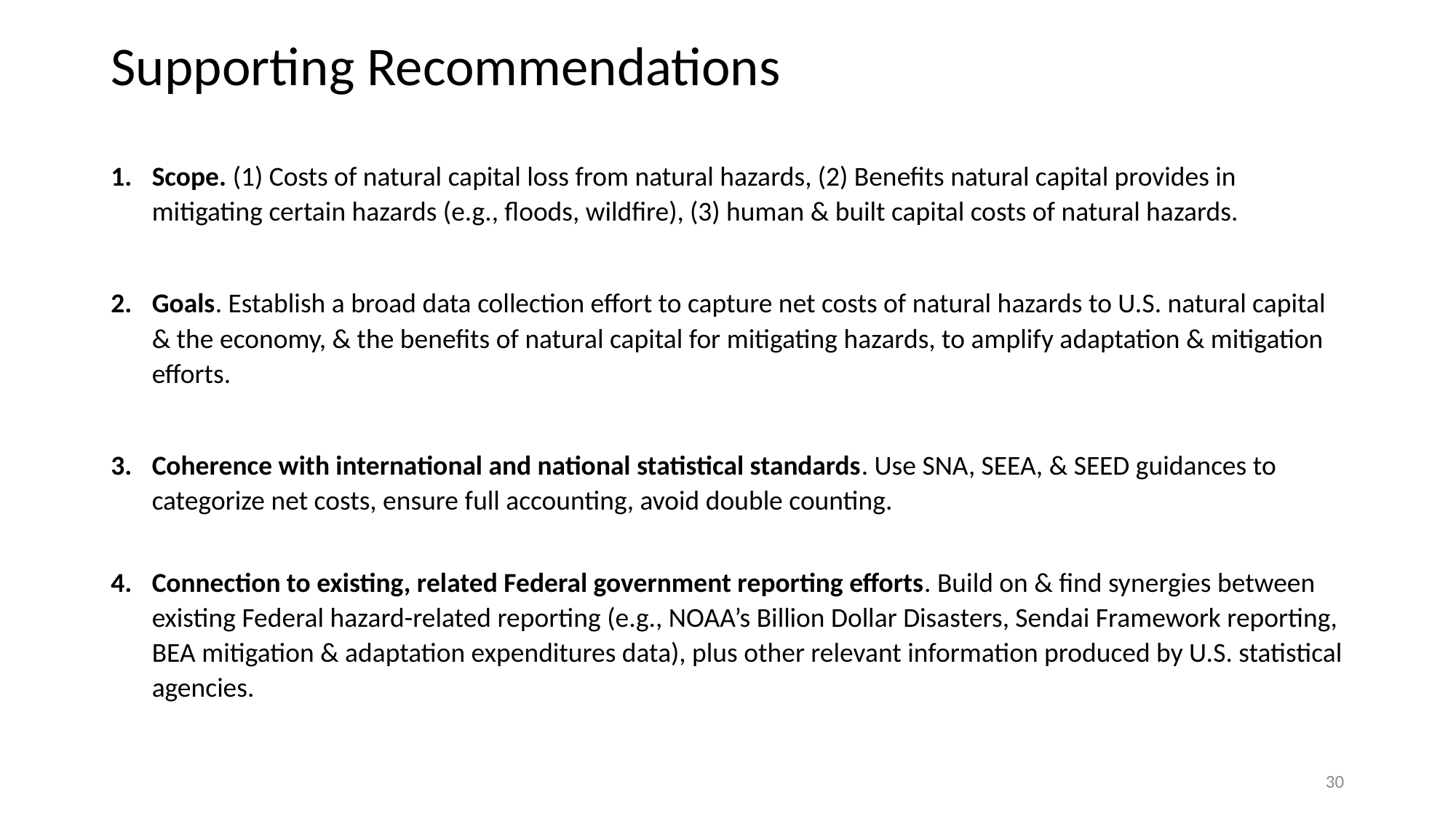

# Supporting Recommendations
Scope. (1) Costs of natural capital loss from natural hazards, (2) Benefits natural capital provides in mitigating certain hazards (e.g., floods, wildfire), (3) human & built capital costs of natural hazards.

Goals. Establish a broad data collection effort to capture net costs of natural hazards to U.S. natural capital & the economy, & the benefits of natural capital for mitigating hazards, to amplify adaptation & mitigation efforts.

Coherence with international and national statistical standards. Use SNA, SEEA, & SEED guidances to categorize net costs, ensure full accounting, avoid double counting.

Connection to existing, related Federal government reporting efforts. Build on & find synergies between existing Federal hazard-related reporting (e.g., NOAA’s Billion Dollar Disasters, Sendai Framework reporting, BEA mitigation & adaptation expenditures data), plus other relevant information produced by U.S. statistical agencies.

30